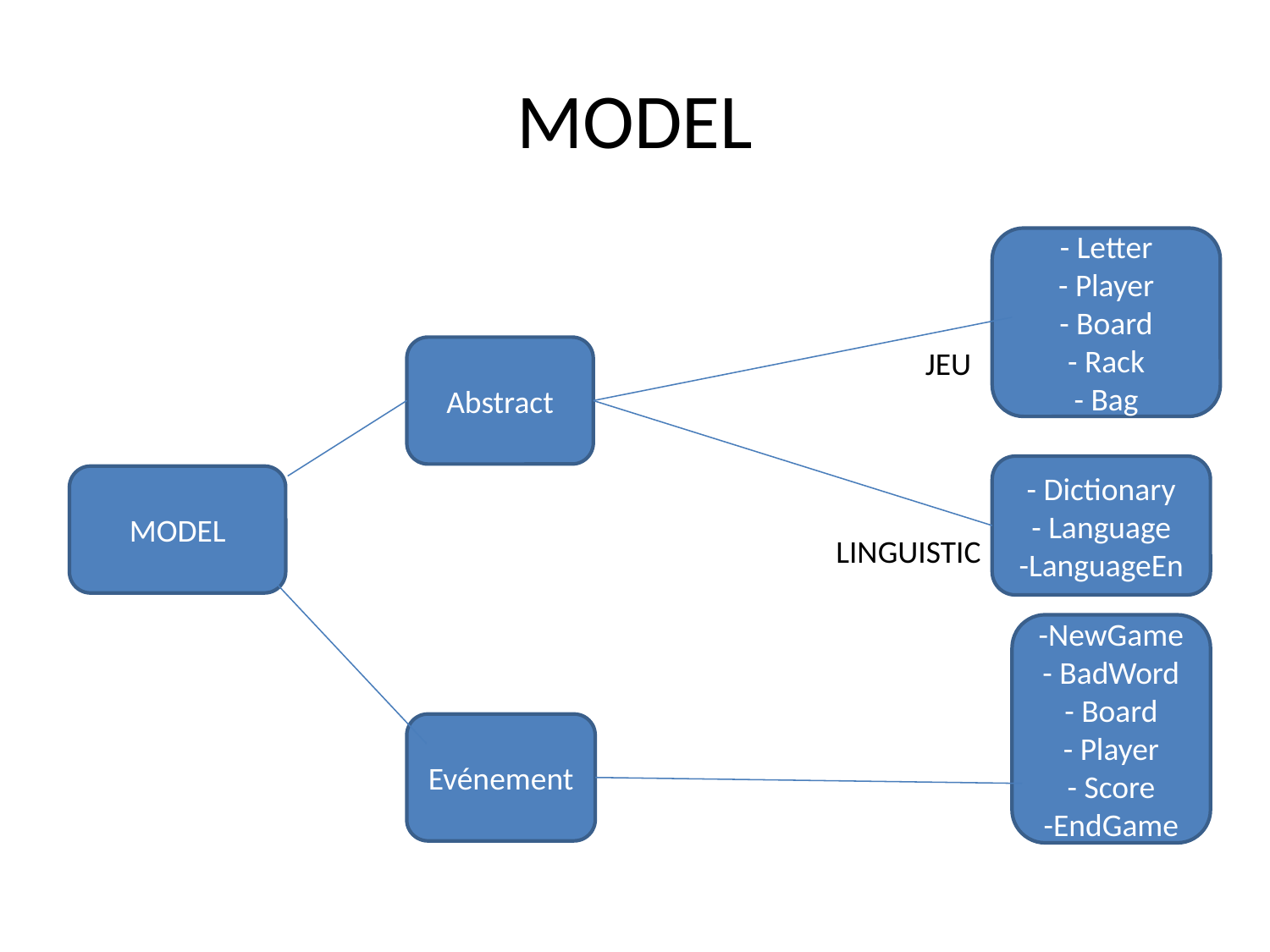

# MODEL

- Letter
- Player
- Board
- Rack
- Bag
Abstract
JEU

- Dictionary
- Language
-LanguageEn

MODEL
LINGUISTIC
-NewGame
- BadWord
- Board
- Player
- Score
-EndGame
Evénement